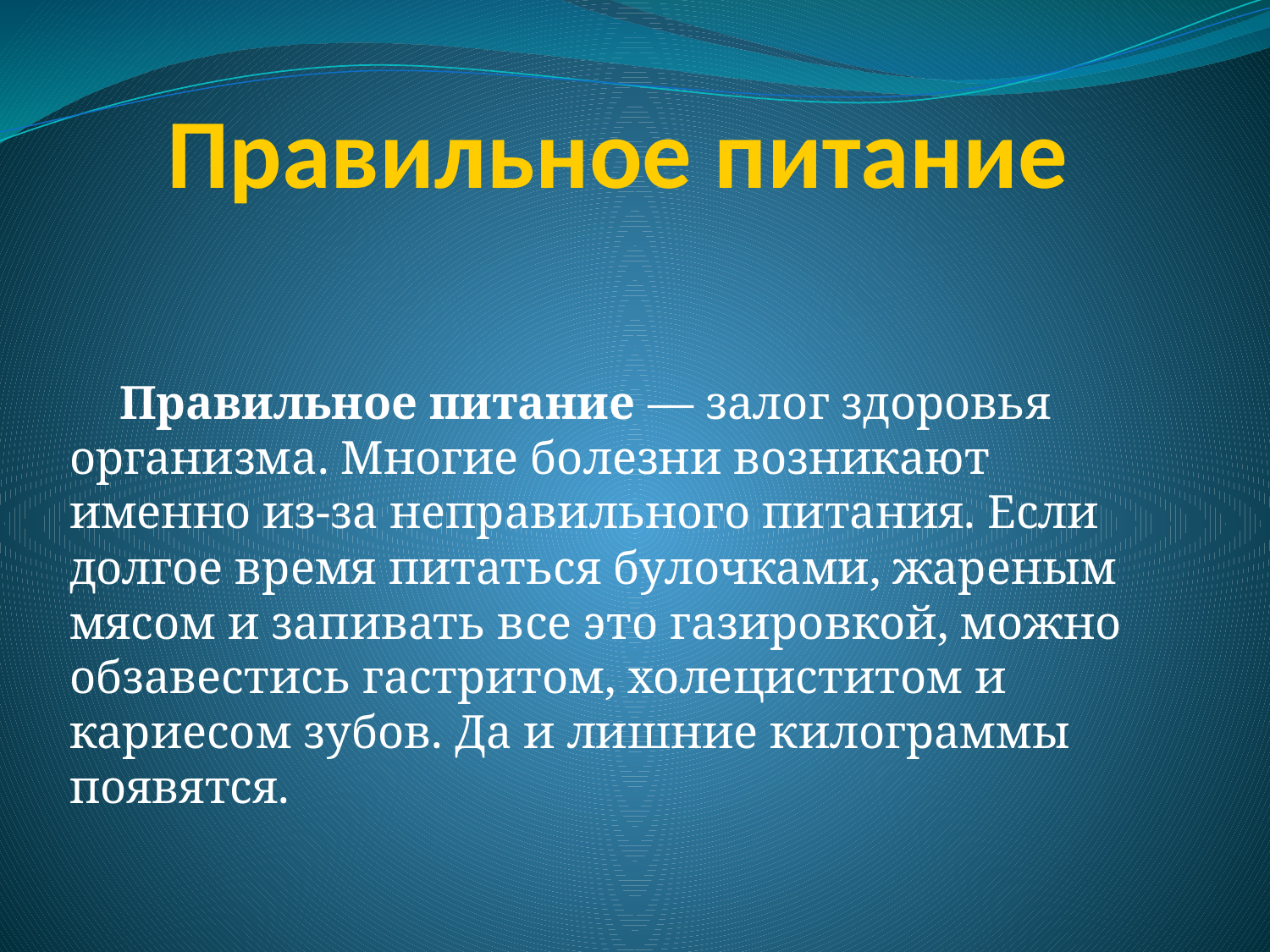

# Правильное питание
Правильное питание — залог здоровья организма. Многие болезни возникают именно из-за неправильного питания. Если долгое время питаться булочками, жареным мясом и запивать все это газировкой, можно обзавестись гастритом, холециститом и кариесом зубов. Да и лишние килограммы появятся.